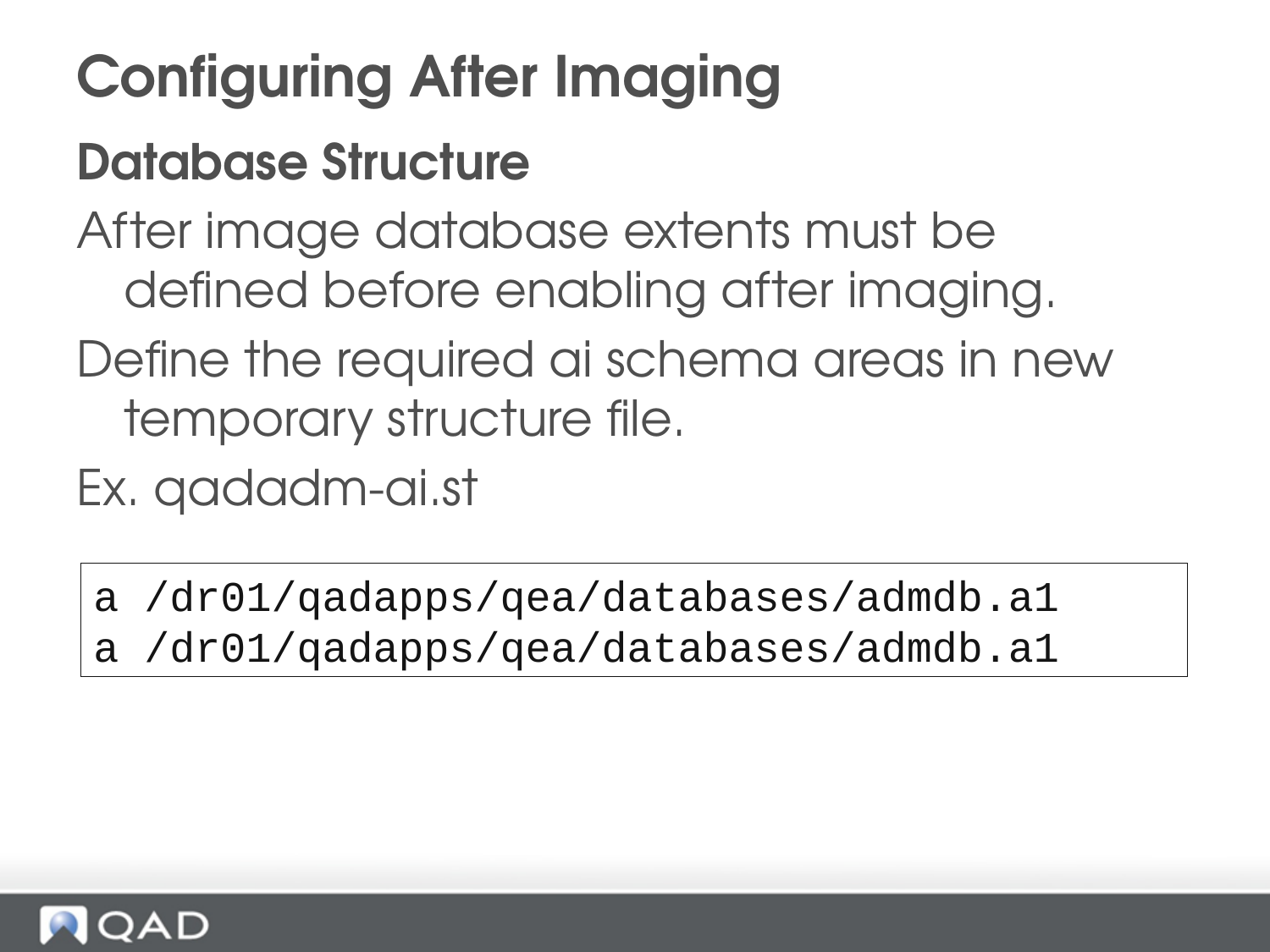

# Configuring After Imaging
Database Structure
After image database extents must be defined before enabling after imaging.
Define the required ai schema areas in new temporary structure file.
Ex. qadadm-ai.st
a /dr01/qadapps/qea/databases/admdb.a1
a /dr01/qadapps/qea/databases/admdb.a1